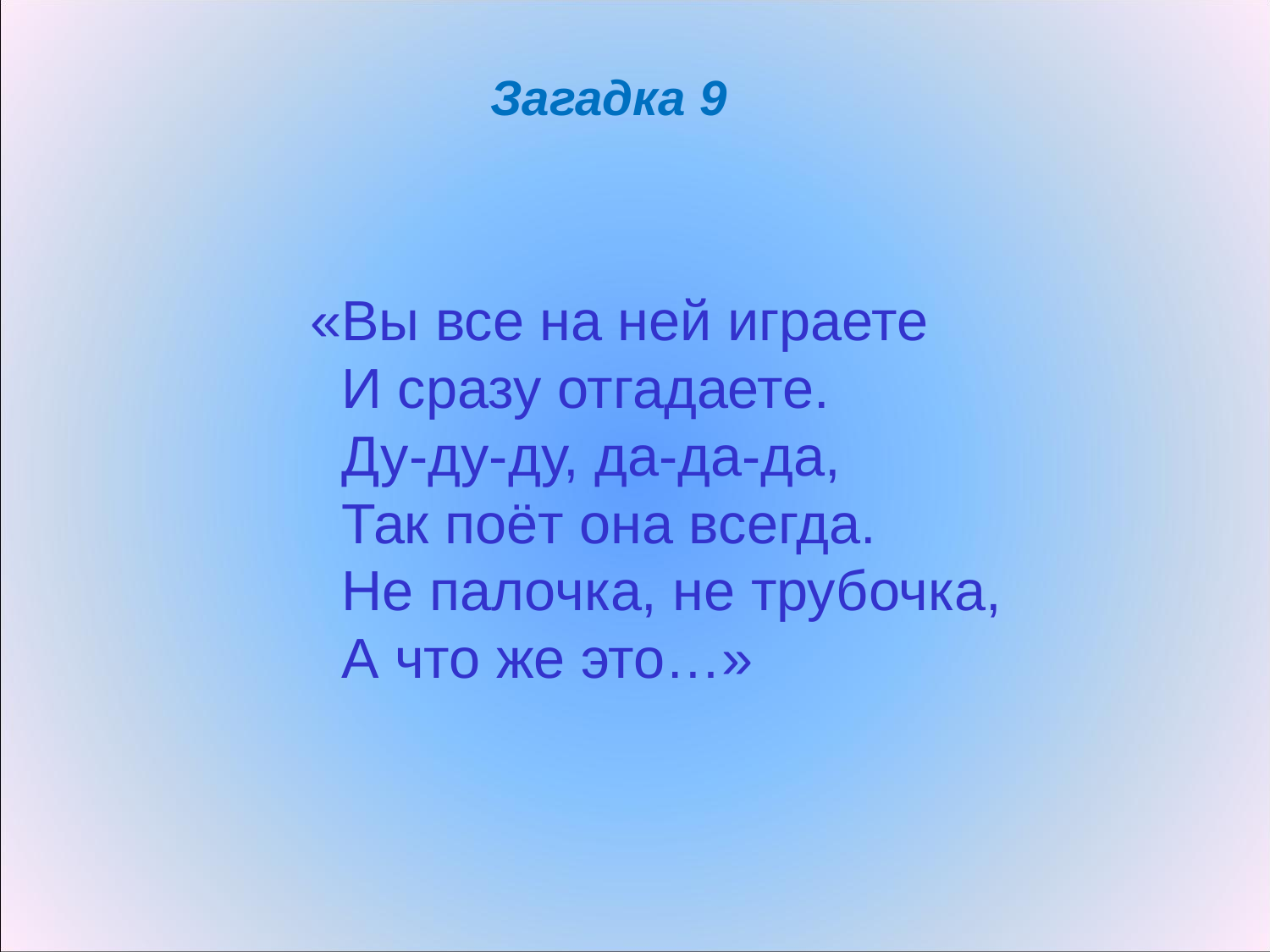

Загадка 9
«Вы все на ней играете
  И сразу отгадаете.
  Ду-ду-ду, да-да-да,
  Так поёт она всегда.
  Не палочка, не трубочка,
  А что же это…»